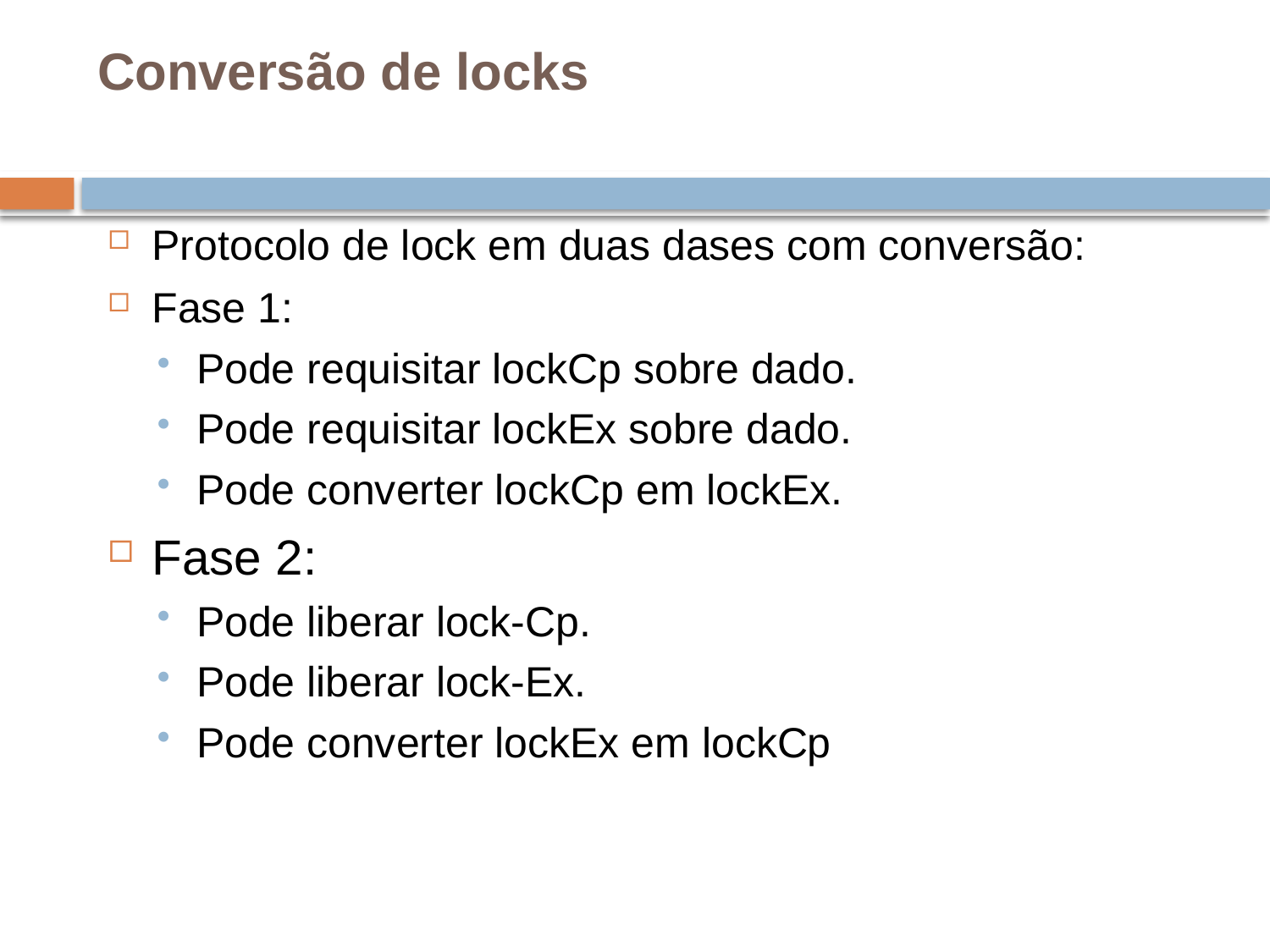

# Conversão de locks
Protocolo de lock em duas dases com conversão:
Fase 1:
Pode requisitar lockCp sobre dado.
Pode requisitar lockEx sobre dado.
Pode converter lockCp em lockEx.
Fase 2:
Pode liberar lock-Cp.
Pode liberar lock-Ex.
Pode converter lockEx em lockCp